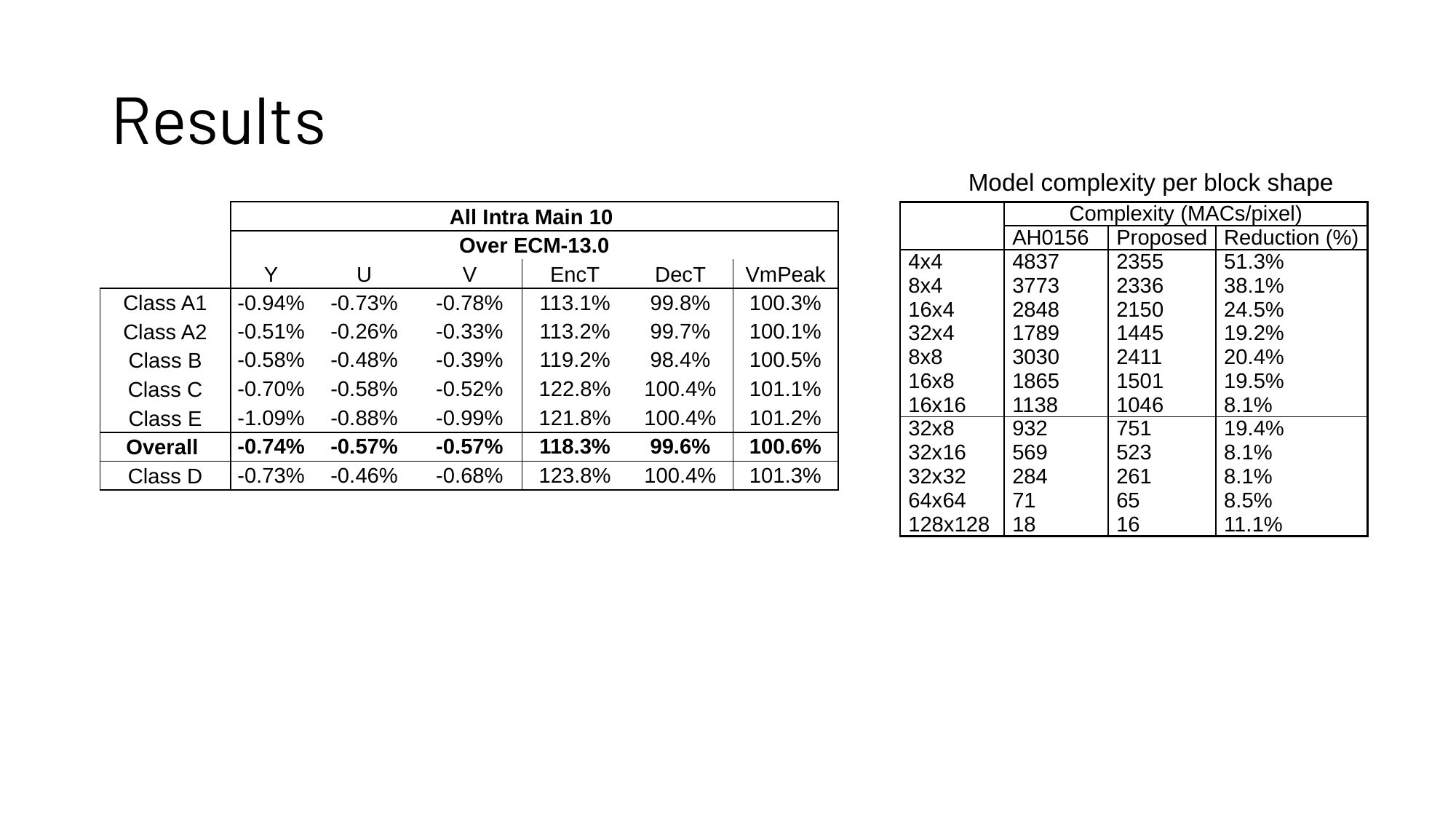

# Results
Model complexity per block shape
|  | All Intra Main 10 |  |  |  |  |  |
| --- | --- | --- | --- | --- | --- | --- |
|  | Over ECM-13.0 |  |  |  |  |  |
|  | Y | U | V | EncT | DecT | VmPeak |
| Class A1 | -0.94% | -0.73% | -0.78% | 113.1% | 99.8% | 100.3% |
| Class A2 | -0.51% | -0.26% | -0.33% | 113.2% | 99.7% | 100.1% |
| Class B | -0.58% | -0.48% | -0.39% | 119.2% | 98.4% | 100.5% |
| Class C | -0.70% | -0.58% | -0.52% | 122.8% | 100.4% | 101.1% |
| Class E | -1.09% | -0.88% | -0.99% | 121.8% | 100.4% | 101.2% |
| Overall | -0.74% | -0.57% | -0.57% | 118.3% | 99.6% | 100.6% |
| Class D | -0.73% | -0.46% | -0.68% | 123.8% | 100.4% | 101.3% |
|  | Complexity (MACs/pixel) |  |  |
| --- | --- | --- | --- |
|  | AH0156 | Proposed | Reduction (%) |
| 4x4 8x4 16x4 32x4 8x8 16x8 16x16 | 4837 3773 2848 1789 3030 1865 1138 | 2355 2336 2150 1445 2411 1501 1046 | 51.3% 38.1% 24.5% 19.2% 20.4% 19.5% 8.1% |
| 32x8 32x16 | 932 569 | 751 523 | 19.4% 8.1% |
| 32x32 | 284 | 261 | 8.1% |
| 64x64 | 71 | 65 | 8.5% |
| 128x128 | 18 | 16 | 11.1% |